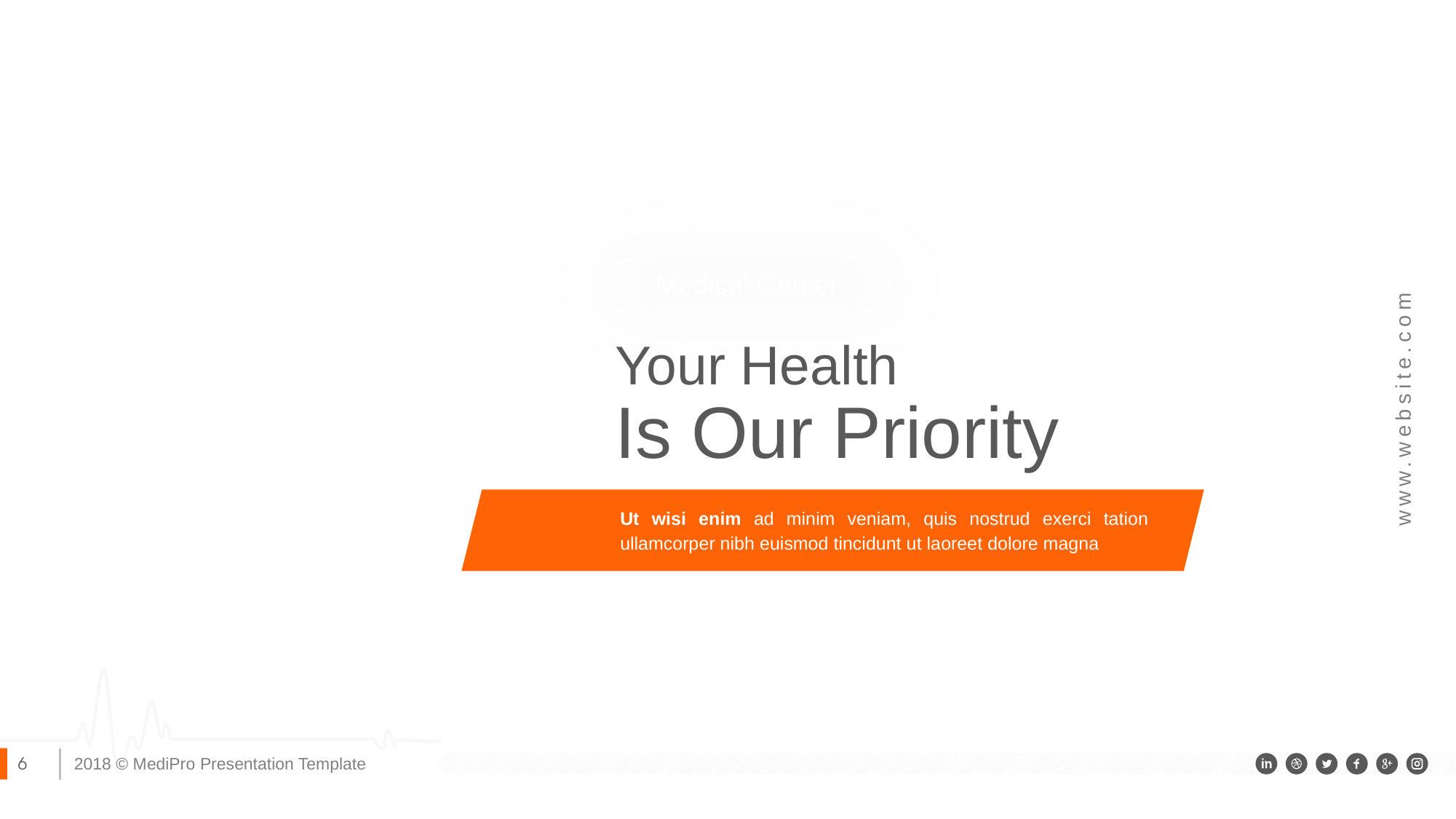

Medical Center
Your Health
Is Our Priority

Ut wisi enim ad minim veniam, quis nostrud exerci tation ullamcorper nibh euismod tincidunt ut laoreet dolore magna